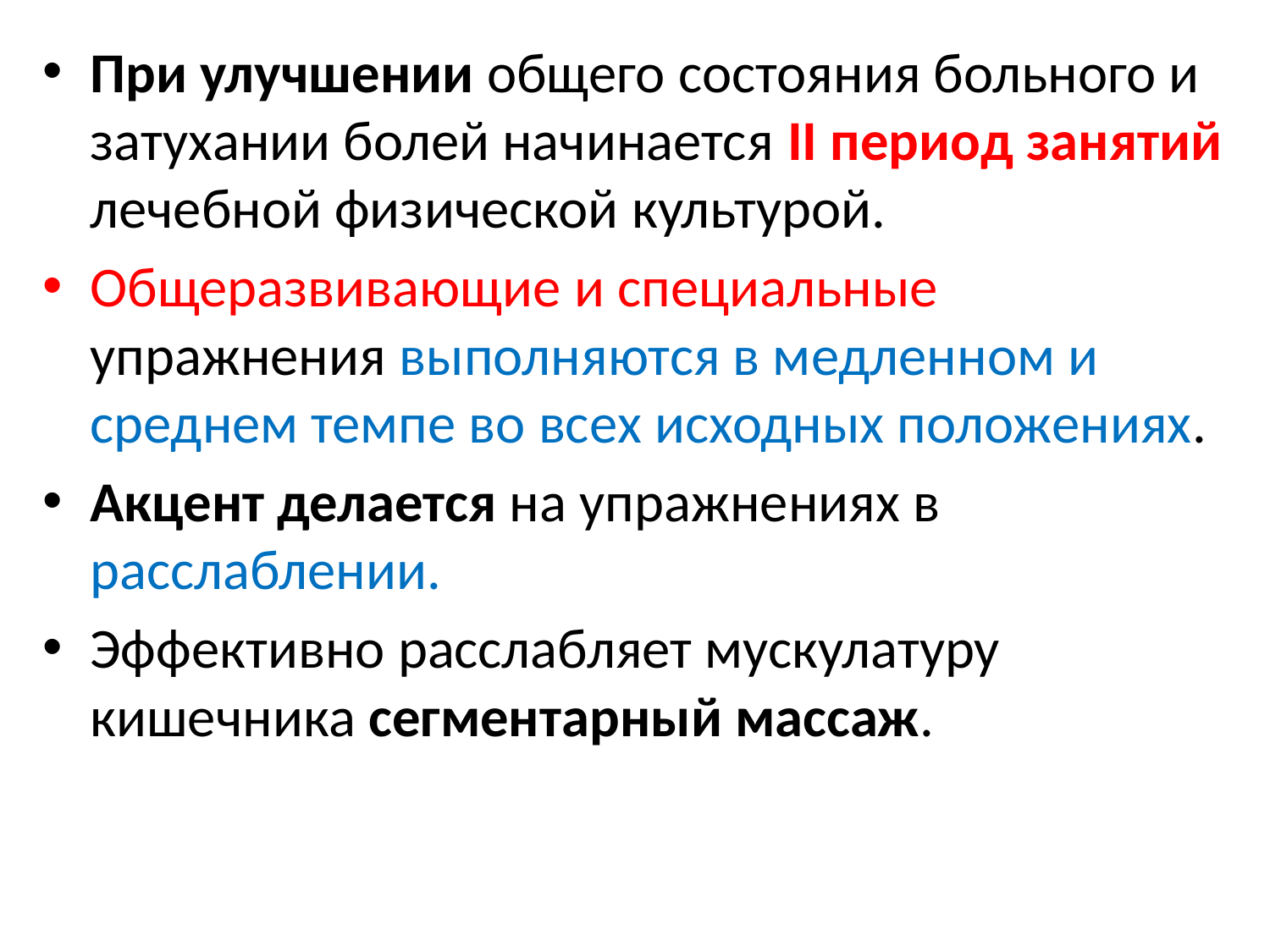

При улучшении общего состояния больного и затухании болей начинается II период занятий лечебной физической культурой.
Общеразвивающие и специальные упражнения выполняются в медленном и среднем темпе во всех исходных положениях.
Акцент делается на упражнениях в расслаблении.
Эффективно расслабляет мускулатуру кишечника сегментарный массаж.